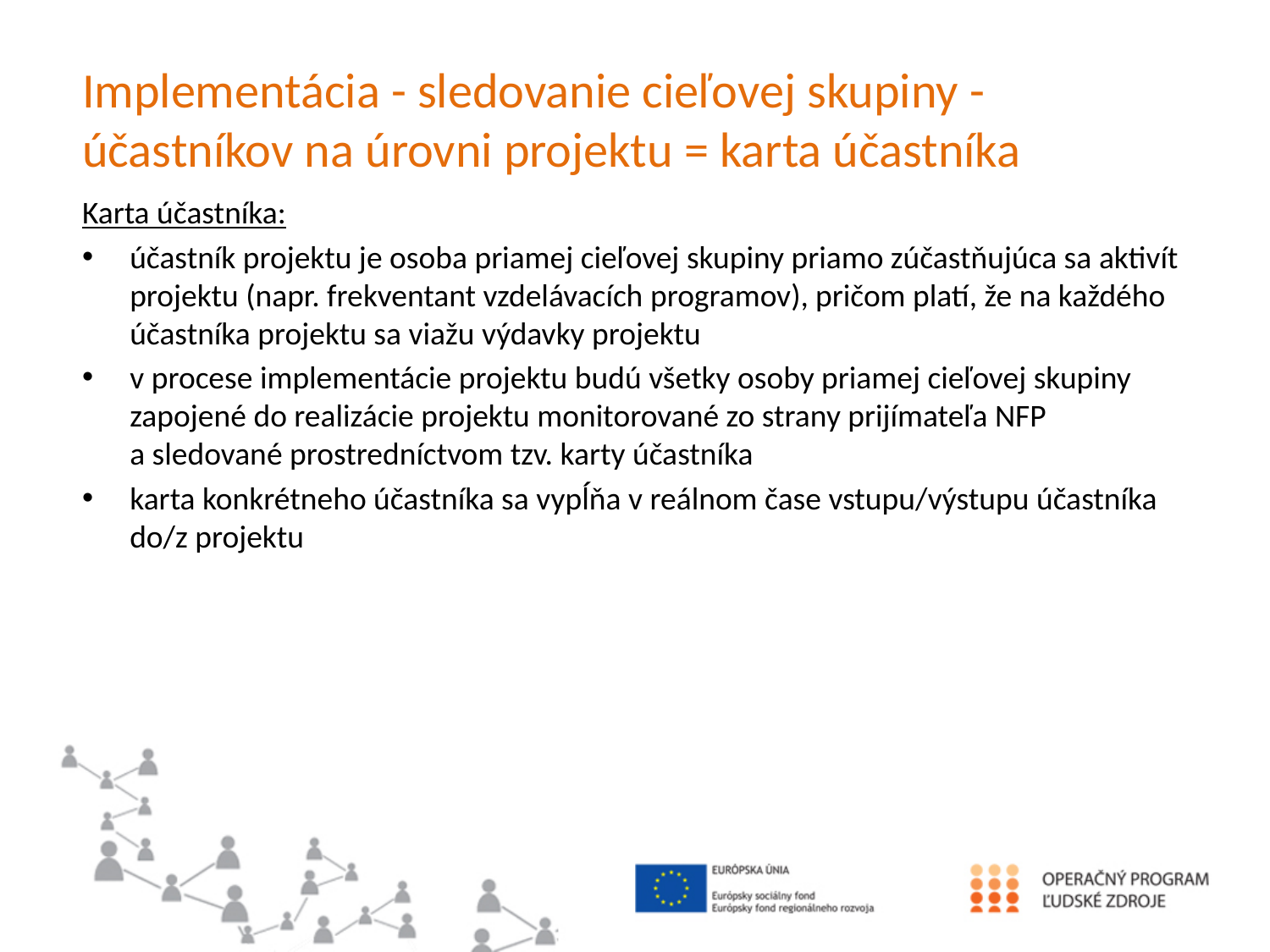

# Implementácia - sledovanie cieľovej skupiny - účastníkov na úrovni projektu = karta účastníka
Karta účastníka:
účastník projektu je osoba priamej cieľovej skupiny priamo zúčastňujúca sa aktivít projektu (napr. frekventant vzdelávacích programov), pričom platí, že na každého účastníka projektu sa viažu výdavky projektu
v procese implementácie projektu budú všetky osoby priamej cieľovej skupiny zapojené do realizácie projektu monitorované zo strany prijímateľa NFP
a sledované prostredníctvom tzv. karty účastníka
karta konkrétneho účastníka sa vypĺňa v reálnom čase vstupu/výstupu účastníka do/z projektu